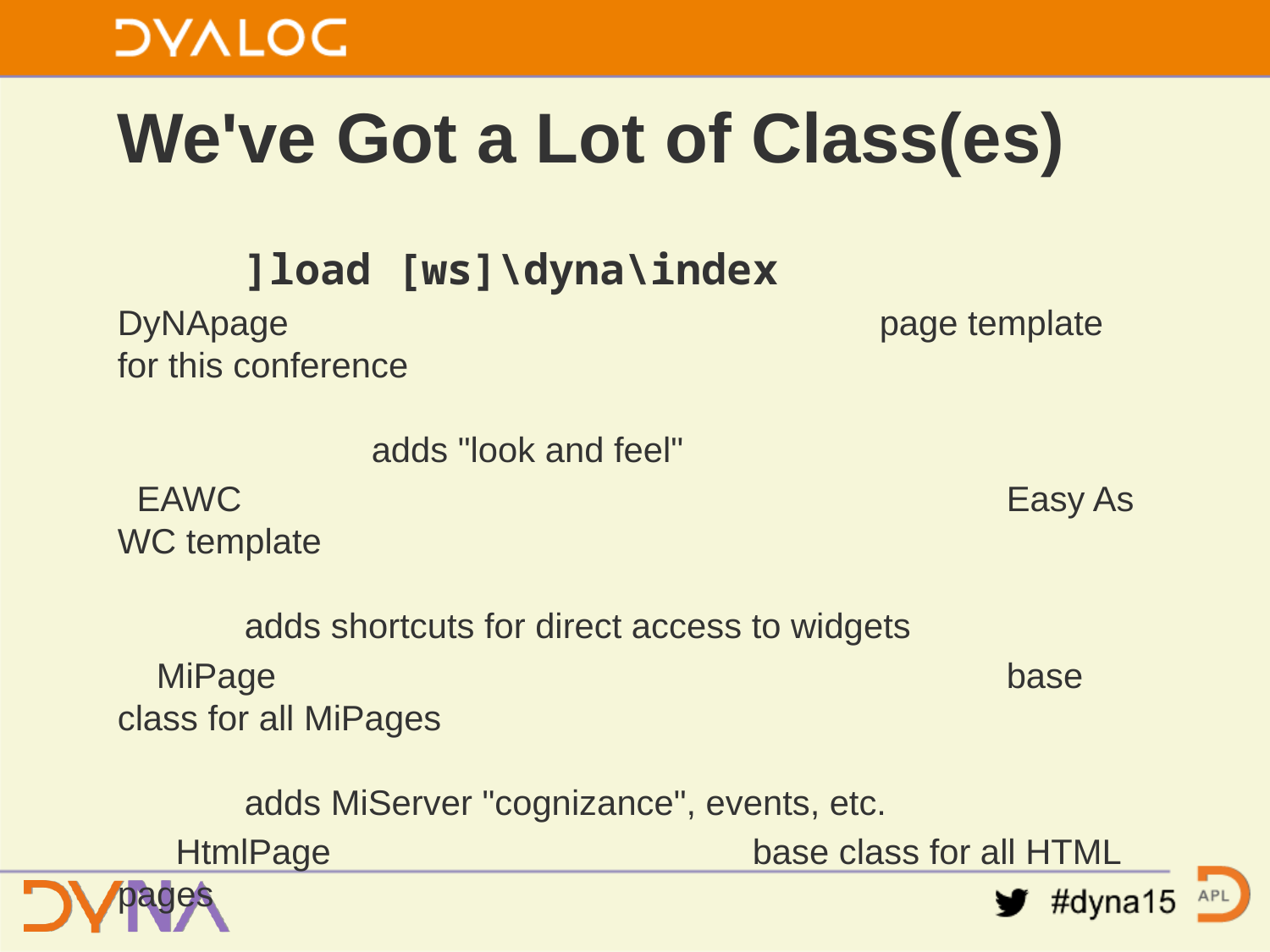

:class HtmlElement

    :field public Tag←''
    :field public Content←⍬
:Class DyNApage : #.EAWC
⍝ This is a template that "wraps" the page content by
⍝ - adding a header and footer
⍝ - adding a handler that will toggle the display of the web page and its APL source code

    ∇ Wrap;lang
      :Access Public
    ...
# We've Got a Lot of Class(es)
:Class EAWC : MiPage
    :field public shared a←#._html.a
    :field public shared abbr←#._html.abbr
    :field public shared acronym←#._html.acronym
    :field public shared address←#._html.address
    :field public shared area←#._html.area
    :field public shared article←#._html.article
    :field public shared aside←#._html.aside
    :field public shared audio←#._html.audio
    :field public shared b←#._html.b
    :field public shared base←#._html.base
    :field public shared bdi←#._html.bdi
    :field public shared bdo←#._html.bdo
    :field public shared big←#._html.big
    :field public shared blockquote←#._html.blockquote
    :field public shared body←#._html.body
    :field public shared br←#._html.br
    :field public shared button←#._html.button
    :field public shared canvas←#._html.canvas
    :field public shared caption←#._html.caption
    :field public shared circle←#._html.circle
    :field public shared cite←#._html.cite
    :field public shared code←#._html.code
    :field public shared col←#._html.col
    :field public shared colgroup←#._html.colgroup
    :field public shared command←#._html.command
    :field public shared datalist←#._html.datalist
    :field public shared dd←#._html.dd
    :field public shared del←#._html.del
    :field public shared details←#._html.details
    :field public shared dfn←#._html.dfn
    :field public shared div←#._html.div
    :field public shared dl←#._html.dl
    :field public shared dt←#._html.dt
    :field public shared ellipse←#._html.ellipse
    :field public shared em←#._html.em
    :field public shared embed←#._html.embed
    :field public shared fieldset←#._html.fieldset
    :field public shared figcaption←#._html.figcaption
    :field public shared figure←#._html.figure
    :field public shared footer←#._html.footer
    :field public shared form←#._html.form
    :field public shared g←#._html.g
    :field public shared h1←#._html.h1
    :field public shared h2←#._html.h2
    :field public shared h3←#._html.h3
    :field public shared h4←#._html.h4
    :field public shared h5←#._html.h5
    :field public shared h6←#._html.h6
    :field public shared head←#._html.head
    :field public shared header←#._html.header
    :field public shared hgroup←#._html.hgroup
    :field public shared hr←#._html.hr
    :field public shared html←#._html.html
    :field public shared i←#._html.i
    :field public shared iframe←#._html.iframe
    :field public shared img←#._html.img
    :field public shared input←#._html.input
    :field public shared ins←#._html.ins
    :field public shared kbd←#._html.kbd
    :field public shared keygen←#._html.keygen
    :field public shared label←#._html.label
    :field public shared legend←#._html.legend
    :field public shared li←#._html.li
    :field public shared line←#._html.line
    :field public shared link←#._html.link
    :field public shared map←#._html.map
    :field public shared mark←#._html.mark
    :field public shared menu←#._html.menu
    :field public shared meta←#._html.meta
    :field public shared meter←#._html.meter
    :field public shared nav←#._html.nav
    :field public shared noscript←#._html.noscript
    :field public shared object←#._html.object
    :field public shared ol←#._html.ol
    :field public shared optgroup←#._html.optgroup
    :field public shared option←#._html.option
    :field public shared output←#._html.output
    :field public shared p←#._html.p
    :field public shared param←#._html.param
    :field public shared path←#._html.path
    :field public shared polygon←#._html.polygon
    :field public shared polyline←#._html.polyline
    :field public shared pre←#._html.pre
    :field public shared progress←#._html.progress
    :field public shared q←#._html.q
    :field public shared rect←#._html.rect
    :field public shared rp←#._html.rp
    :field public shared rt←#._html.rt
    :field public shared ruby←#._html.ruby
    :field public shared s←#._html.s
    :field public shared samp←#._html.samp
    :field public shared script←#._html.script
    :field public shared section←#._html.section
    :field public shared select←#._html.select
    :field public shared small←#._html.small
    :field public shared source←#._html.source
    :field public shared span←#._html.span
    :field public shared strong←#._html.strong
    :field public shared style←#._html.style
    :field public shared sub←#._html.sub
    :field public shared summary←#._html.summary
    :field public shared sup←#._html.sup
    :field public shared svg←#._html.svg
    :field public shared table←#._html.table
    :field public shared tbody←#._html.tbody
    :field public shared td←#._html.td
    :field public shared textarea←#._html.textarea
    :field public shared tfoot←#._html.tfoot
    :field public shared th←#._html.th
    :field public shared thead←#._html.thead
    :field public shared time←#._html.time
    :field public shared title←#._html.title
    :field public shared tr←#._html.tr
    :field public shared track←#._html.track
    :field public shared tt←#._html.tt
    :field public shared u←#._html.u
    :field public shared ul←#._html.ul
    :field public shared var←#._html.var
    :field public shared video←#._html.video
    :field public shared wbr←#._html.wbr
    :field public shared Button←#._HTML.Button
    :field public shared Datalist←#._HTML.Datalist
    :field public shared EditField←#._HTML.EditField
    :field public shared Form←#._HTML.Form
    :field public shared Input←#._HTML.Input
    :field public shared InputGrid←#._HTML.InputGrid
    :field public shared InputSubmit←#._HTML.InputSubmit
    :field public shared Script←#._HTML.Script
    :field public shared Select←#._HTML.Select
    :field public shared Style←#._HTML.Style
    :field public shared StyleSheet←#._HTML.StyleSheet
    :field public shared Table←#._HTML.Table
    :field public shared _ejWidget←#._SF._ejWidget
    :field public shared ejAccordion←#._SF.ejAccordion
    :field public shared ejAutocomplete←#._SF.ejAutocomplete
    :field public shared ejBarcode←#._SF.ejBarcode
    :field public shared ejBulletGraph←#._SF.ejBulletGraph
    :field public shared ejButton←#._SF.ejButton
    :field public shared ejCaptcha←#._SF.ejCaptcha
    :field public shared ejChart←#._SF.ejChart
    :field public shared ejCheckBox←#._SF.ejCheckBox
    :field public shared ejCircularGauge←#._SF.ejCircularGauge
    :field public shared ejCurrencyTextbox←#._SF.ejCurrencyTextbox
    :field public shared ejDatePicker←#._SF.ejDatePicker
    :field public shared ejDateTimePicker←#._SF.ejDateTimePicker
    :field public shared ejDiagram←#._SF.ejDiagram
    :field public shared ejDialog←#._SF.ejDialog
    :field public shared ejDigitalGauge←#._SF.ejDigitalGauge
    :field public shared ejDraggable←#._SF.ejDraggable
    :field public shared ejDropDownList←#._SF.ejDropDownList
    :field public shared ejDroppable←#._SF.ejDroppable
    :field public shared ejGantt←#._SF.ejGantt
    :field public shared ejGrid←#._SF.ejGrid
    :field public shared ejLinearGauge←#._SF.ejLinearGauge
    :field public shared ejListBox←#._SF.ejListBox
    :field public shared ejListView←#._SF.ejListView
    :field public shared ejMap←#._SF.ejMap
    :field public shared ejMaskEdit←#._SF.ejMaskEdit
    :field public shared ejMenu←#._SF.ejMenu
    :field public shared ejNumericTextbox←#._SF.ejNumericTextbox
    :field public shared ejPercentageTextbox←#._SF.ejPercentageTextbox
    :field public shared ejProgressBar←#._SF.ejProgressBar
    :field public shared ejRTE←#._SF.ejRTE
    :field public shared ejRadioButton←#._SF.ejRadioButton
    :field public shared ejRangeNavigator←#._SF.ejRangeNavigator
    :field public shared ejRating←#._SF.ejRating
    :field public shared ejResizable←#._SF.ejResizable
    :field public shared ejRotator←#._SF.ejRotator
    :field public shared ejSchedule←#._SF.ejSchedule
    :field public shared ejScroller←#._SF.ejScroller
    :field public shared ejSlider←#._SF.ejSlider
    :field public shared ejSplitButton←#._SF.ejSplitButton
    :field public shared ejSplitter←#._SF.ejSplitter
    :field public shared ejSymbolPalette←#._SF.ejSymbolPalette
    :field public shared ejTab←#._SF.ejTab
    :field public shared ejTagCloud←#._SF.ejTagCloud
    :field public shared ejTextBoxes←#._SF.ejTextBoxes
    :field public shared ejTile←#._SF.ejTile
    :field public shared ejTimePicker←#._SF.ejTimePicker
    :field public shared ejToggleButton←#._SF.ejToggleButton
    :field public shared ejToolbar←#._SF.ejToolbar
    :field public shared ejTreeMap←#._SF.ejTreeMap
    :field public shared ejTreeView←#._SF.ejTreeView
    :field public shared ejUploadBox←#._SF.ejUploadBox
    :field public shared ejWaitingPopup←#._SF.ejWaitingPopup
    :field public shared ejmAccordion←#._SF.ejmAccordion
    :field public shared ejmAutocomplete←#._SF.ejmAutocomplete
    :field public shared ejmButton←#._SF.ejmButton
    :field public shared ejmCheckBox←#._SF.ejmCheckBox
    :field public shared ejmDatePicker←#._SF.ejmDatePicker
    :field public shared ejmDialog←#._SF.ejmDialog
    :field public shared ejmFooter←#._SF.ejmFooter
    :field public shared ejmGrid←#._SF.ejmGrid
    :field public shared ejmGroupButton←#._SF.ejmGroupButton
    :field public shared ejmHeader←#._SF.ejmHeader
    :field public shared ejmListbox←#._SF.ejmListbox
    :field public shared ejmMenu←#._SF.ejmMenu
    :field public shared ejmNumeric←#._SF.ejmNumeric
    :field public shared ejmProgess←#._SF.ejmProgess
    :field public shared ejmRadioButton←#._SF.ejmRadioButton
    :field public shared ejmRating←#._SF.ejmRating
    :field public shared ejmRotator←#._SF.ejmRotator
    :field public shared ejmScrollPanel←#._SF.ejmScrollPanel
    :field public shared ejmSlider←#._SF.ejmSlider
    :field public shared ejmSplitPane←#._SF.ejmSplitPane
    :field public shared ejmTab←#._SF.ejmTab
    :field public shared ejmTextBox←#._SF.ejmTextBox
    :field public shared ejmTile←#._SF.ejmTile
    :field public shared ejmTimePicker←#._SF.ejmTimePicker
    :field public shared ejmToggleButton←#._SF.ejmToggleButton
    :field public shared ejmToolbar←#._SF.ejmToolbar
    :field public shared DataTable←#._JQ.DataTable
    :field public shared Handler←#._JQ.Handler
    :field public shared Position←#._JQ.Position
    :field public shared _jqObject←#._JQ._jqObject
    :field public shared _jqUITabbedWidget←#._JQ._jqUITabbedWidget
    :field public shared _jqUIWidget←#._JQ._jqUIWidget
    :field public shared _jqWidget←#._JQ._jqWidget
    :field public shared jqAccordion←#._JQ.jqAccordion
    :field public shared jqAutocomplete←#._JQ.jqAutocomplete
    :field public shared jqButton←#._JQ.jqButton
    :field public shared jqButtonset←#._JQ.jqButtonset
    :field public shared jqDatePicker←#._JQ.jqDatePicker
    :field public shared jqDialog←#._JQ.jqDialog
    :field public shared jqDraggable←#._JQ.jqDraggable
    :field public shared jqDroppable←#._JQ.jqDroppable
    :field public shared jqMenu←#._JQ.jqMenu
    :field public shared jqProgressbar←#._JQ.jqProgressbar
    :field public shared jqResizable←#._JQ.jqResizable
    :field public shared jqSelectable←#._JQ.jqSelectable
    :field public shared jqSlider←#._JQ.jqSlider
    :field public shared jqSortable←#._JQ.jqSortable
    :field public shared jqSpinner←#._JQ.jqSpinner
    :field public shared jqTabs←#._JQ.jqTabs
    :field public shared jqTooltip←#._JQ.jqTooltip
    :field public shared Gyro←#._DC.Gyro
    :field public shared StackPanel←#._DC.StackPanel
    :field public shared Timer←#._DC.Timer
:EndClass

     ]load [ws]\dyna\index
DyNApage					page template for this conference
										adds "look and feel"
  EAWC							Easy As WC template
									adds shortcuts for direct access to widgets
    MiPage						base class for all MiPages
									adds MiServer "cognizance", events, etc.
      HtmlPage				base class for all HTML pages
										adds page "wrapper"
        HtmlElement		core class for all HTML elements

Pay No Attention to the Classes Behind the Curtain
:class HtmlPage : #.HtmlElement

    :field public Head
    :field public Body
    :field public Scripts
    :field public Styles

:Class MiPage : #.HtmlPage

    :Field Public _PageName←''  ⍝ Page file name
    :Field Public _PageDate←''  ⍝ Page saved date
    :field Public _Request      ⍝ HTTPRequest
    :field public _Serialized←1 ⍝ serialized forms to return in _PageData
    :field Public _event        ⍝ set be APLJAX callback - event that was triggered
    :field Public _what         ⍝ set be APLJAX callback - id of the triggering element
    :field public _PageData
    :field public OnLoad←''     ⍝ page equivalent to ⎕LX
    :field public _html         ⍝ base HTML elements
    :field public _HTML         ⍝ "Enhanced" HTML elements
    :field public _JQ           ⍝ JQuery/JQueryUI
    :field public _SF           ⍝ SyncFusion
    :field public _JQM          ⍝ JQueryMobile
    :field public _JSS          ⍝ JavaScript Snippets
    :field public _DC           ⍝ Dyalog Controls